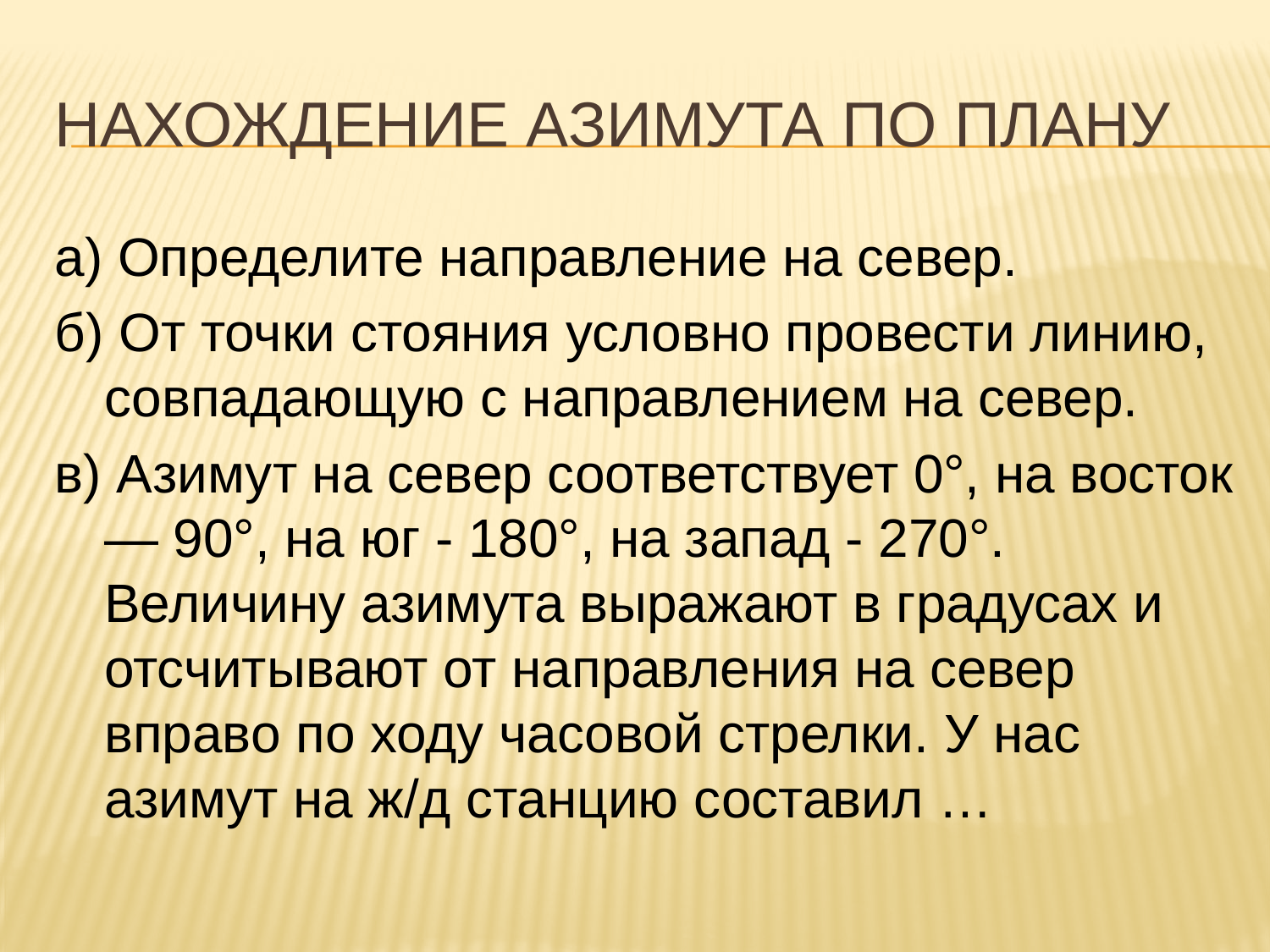

# Нахождение азимута по плану
а) Определите направление на север.
б) От точки стояния условно провести линию, совпадающую с направлением на север.
в) Азимут на север соответствует 0°, на восток — 90°, на юг - 180°, на запад - 270°. Величину азимута выражают в градусах и отсчитывают от направления на север вправо по ходу часовой стрелки. У нас азимут на ж/д станцию составил …